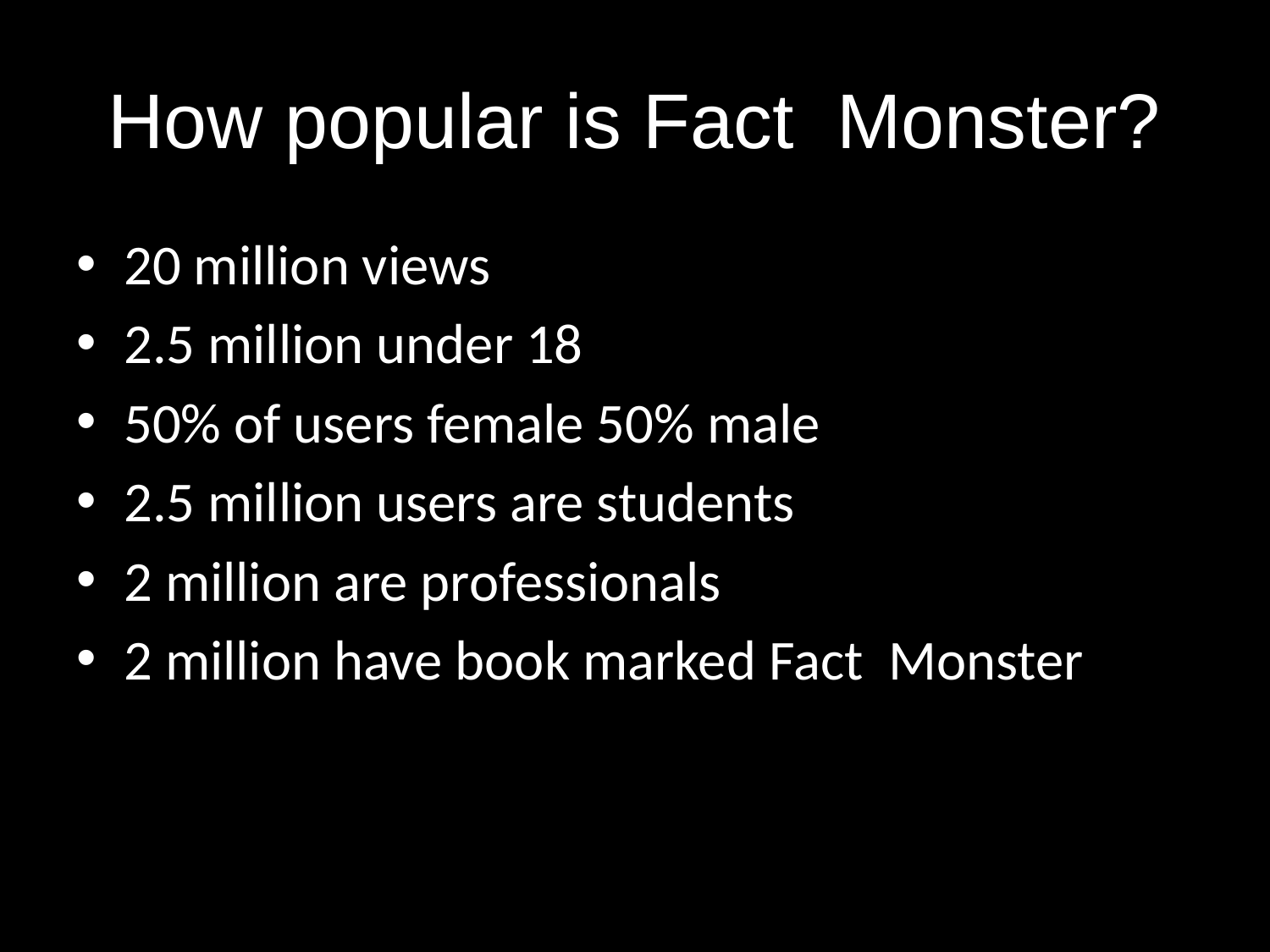

# How popular is Fact  Monster?
20 million views
2.5 million under 18
50% of users female 50% male
2.5 million users are students
2 million are professionals
2 million have book marked Fact  Monster